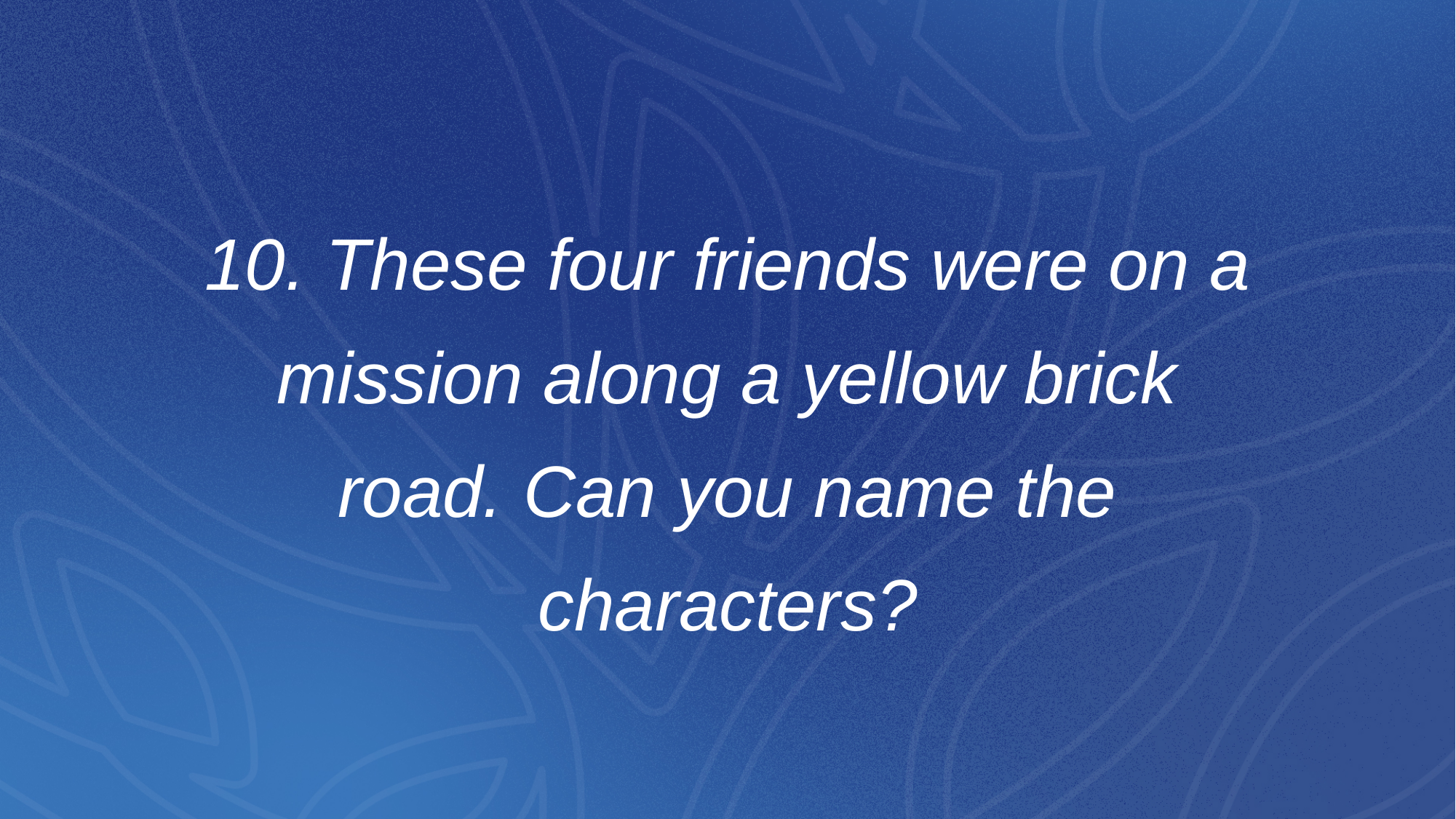

# 10. These four friends were on a mission along a yellow brick road. Can you name the characters?